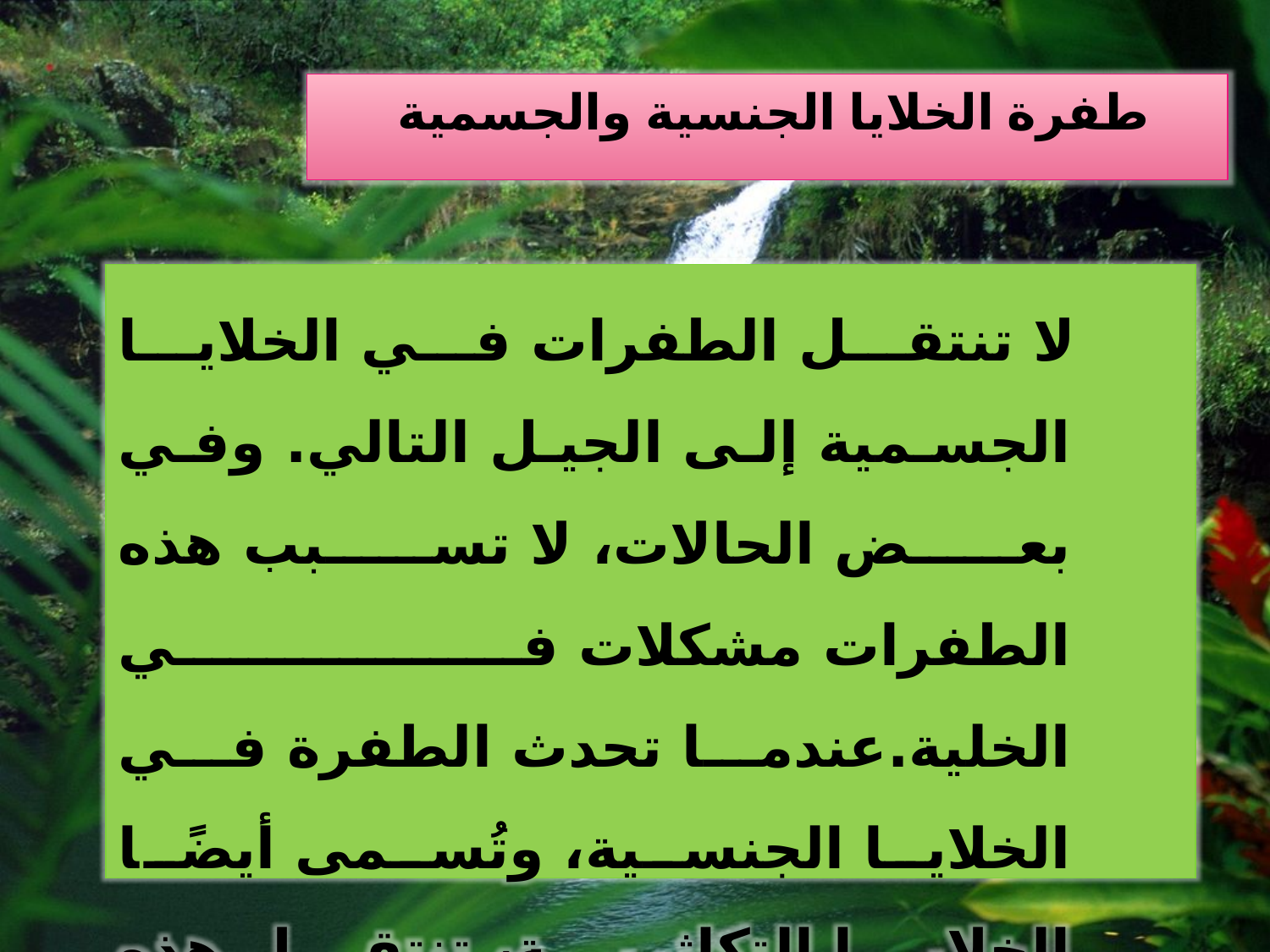

طفرة الخلايا الجنسية والجسمية

     لا تنتقل الطفرات في الخلايا الجسمية إلى الجيل التالي. وفي بعض الحالات، لا تسبب هذه الطفرات مشكلات في الخلية.عندما تحدث الطفرة في الخلايا الجنسية، وتُسمى أيضًا الخلايا التكاثرية، تنتقل هذه الطفرات إلى أبناء المخلوق الحي، وستوجد في كل خلية من خلايا أبنائه..
.